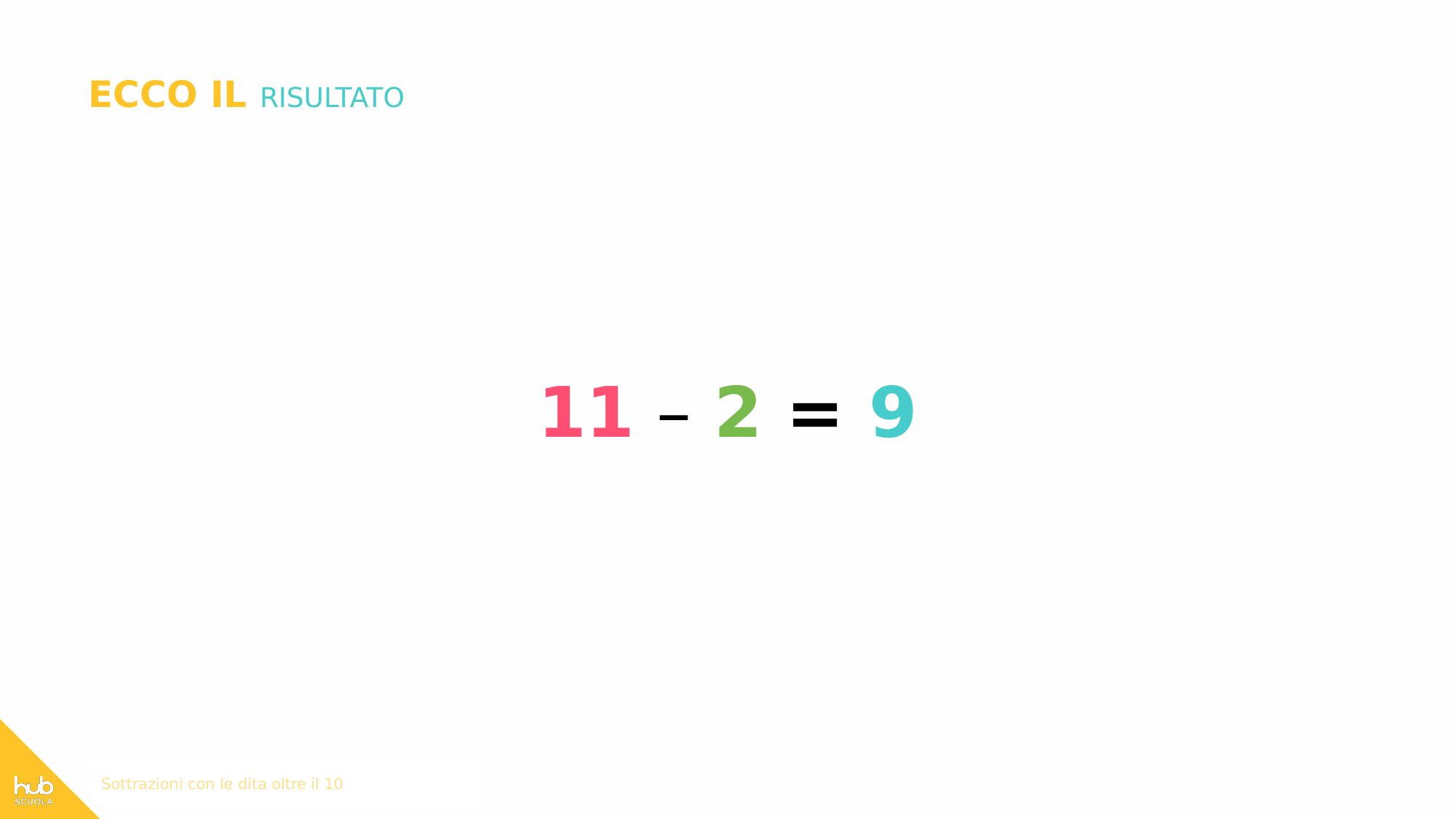

ECCO IL RISULTATO
11 – 2 = 9